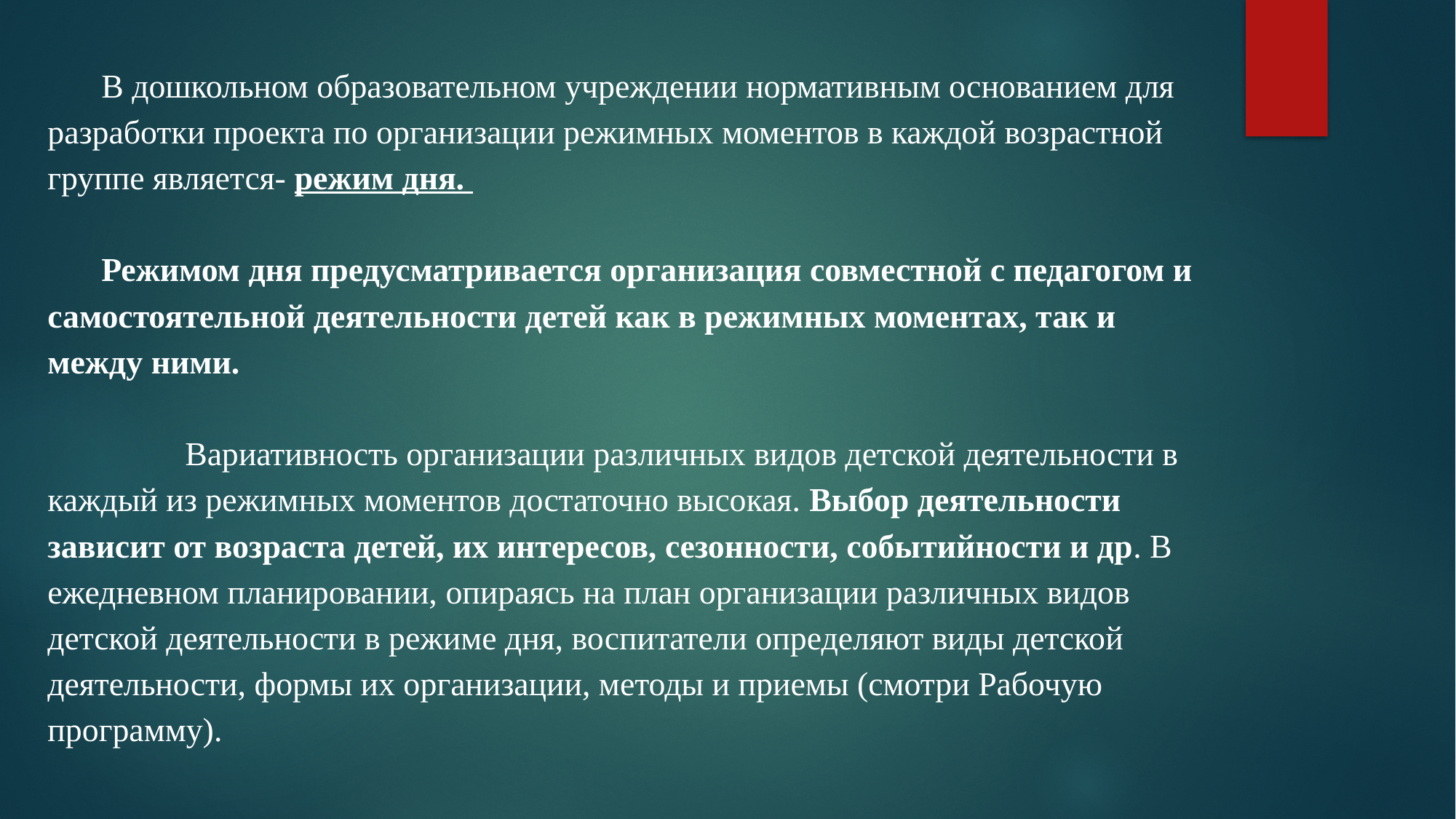

В дошкольном образовательном учреждении нормативным основанием для разработки проекта по организации режимных моментов в каждой возрастной группе является- режим дня.

Режимом дня предусматривается организация совместной с педагогом и самостоятельной деятельности детей как в режимных моментах, так и между ними.

          Вариативность организации различных видов детской деятельности в каждый из режимных моментов достаточно высокая. Выбор деятельности зависит от возраста детей, их интересов, сезонности, событийности и др. В ежедневном планировании, опираясь на план организации различных видов детской деятельности в режиме дня, воспитатели определяют виды детской деятельности, формы их организации, методы и приемы (смотри Рабочую программу).